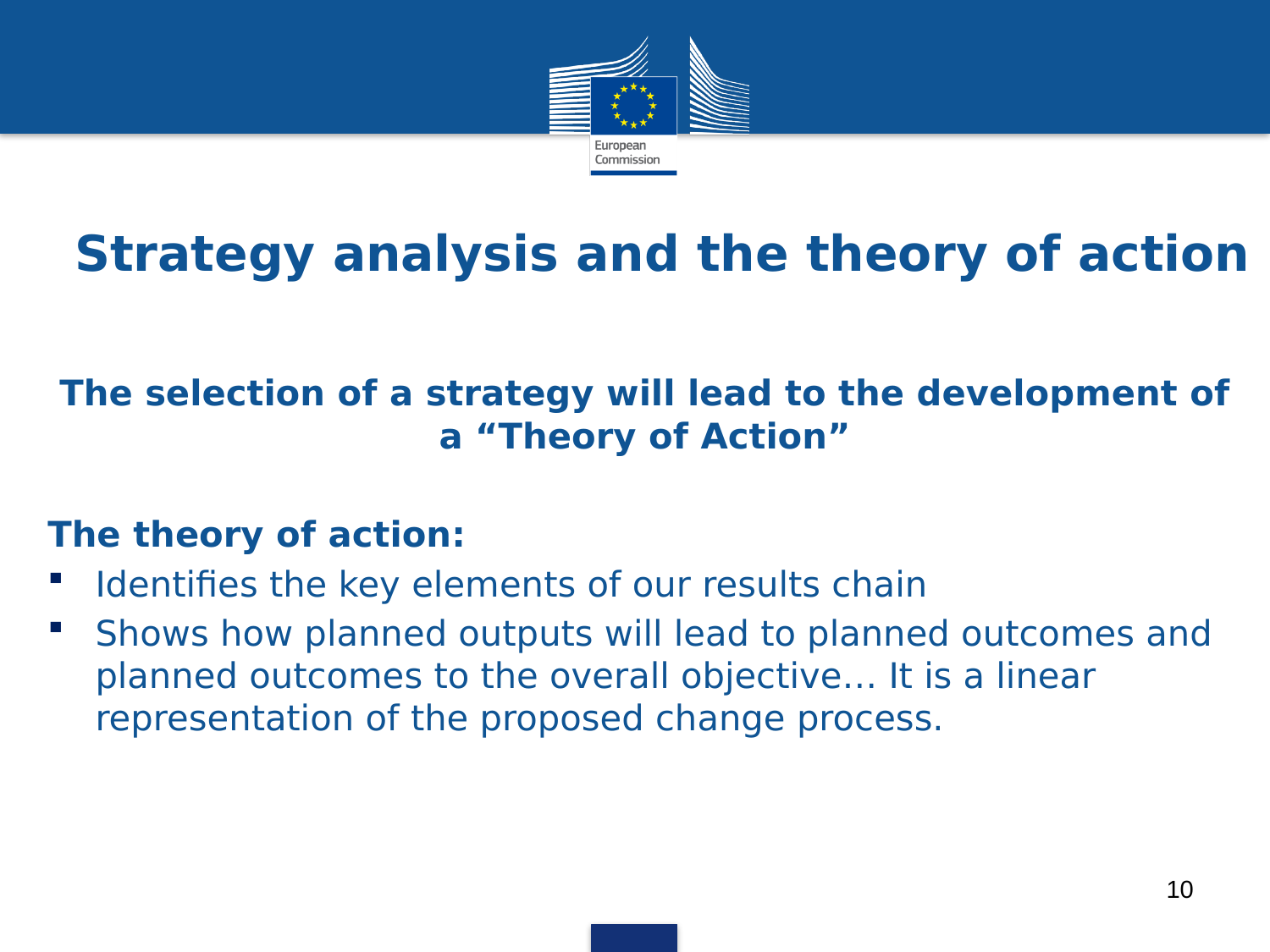

# Strategy analysis and the theory of action

The selection of a strategy will lead to the development of a “Theory of Action”

The theory of action:
Identifies the key elements of our results chain
Shows how planned outputs will lead to planned outcomes and planned outcomes to the overall objective… It is a linear representation of the proposed change process.
10